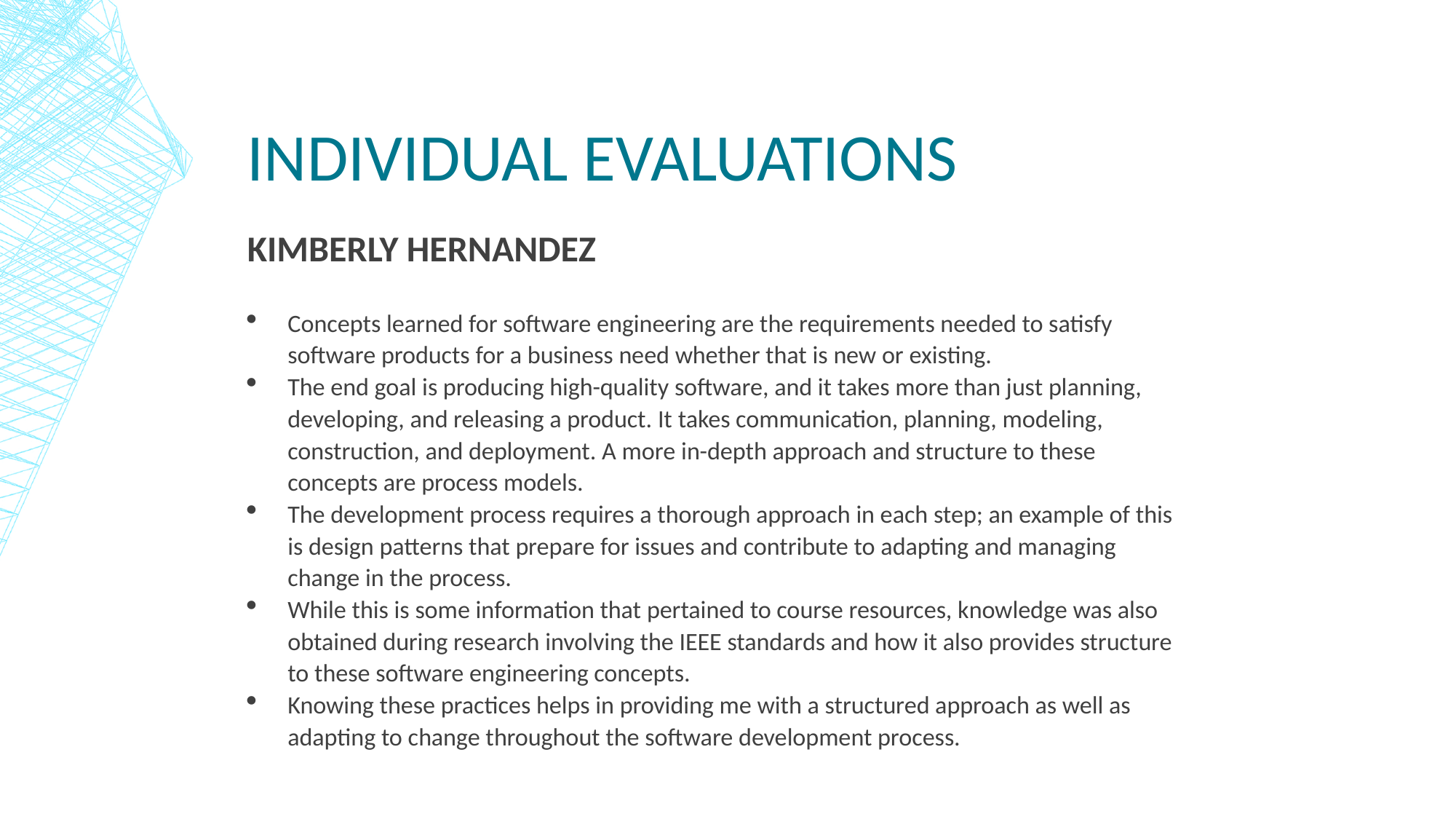

# Individual evaluations
KIMBERLY HERNANDEZ
Concepts learned for software engineering are the requirements needed to satisfy software products for a business need whether that is new or existing.
The end goal is producing high-quality software, and it takes more than just planning, developing, and releasing a product. It takes communication, planning, modeling, construction, and deployment. A more in-depth approach and structure to these concepts are process models.
The development process requires a thorough approach in each step; an example of this is design patterns that prepare for issues and contribute to adapting and managing change in the process.
While this is some information that pertained to course resources, knowledge was also obtained during research involving the IEEE standards and how it also provides structure to these software engineering concepts.
Knowing these practices helps in providing me with a structured approach as well as adapting to change throughout the software development process.